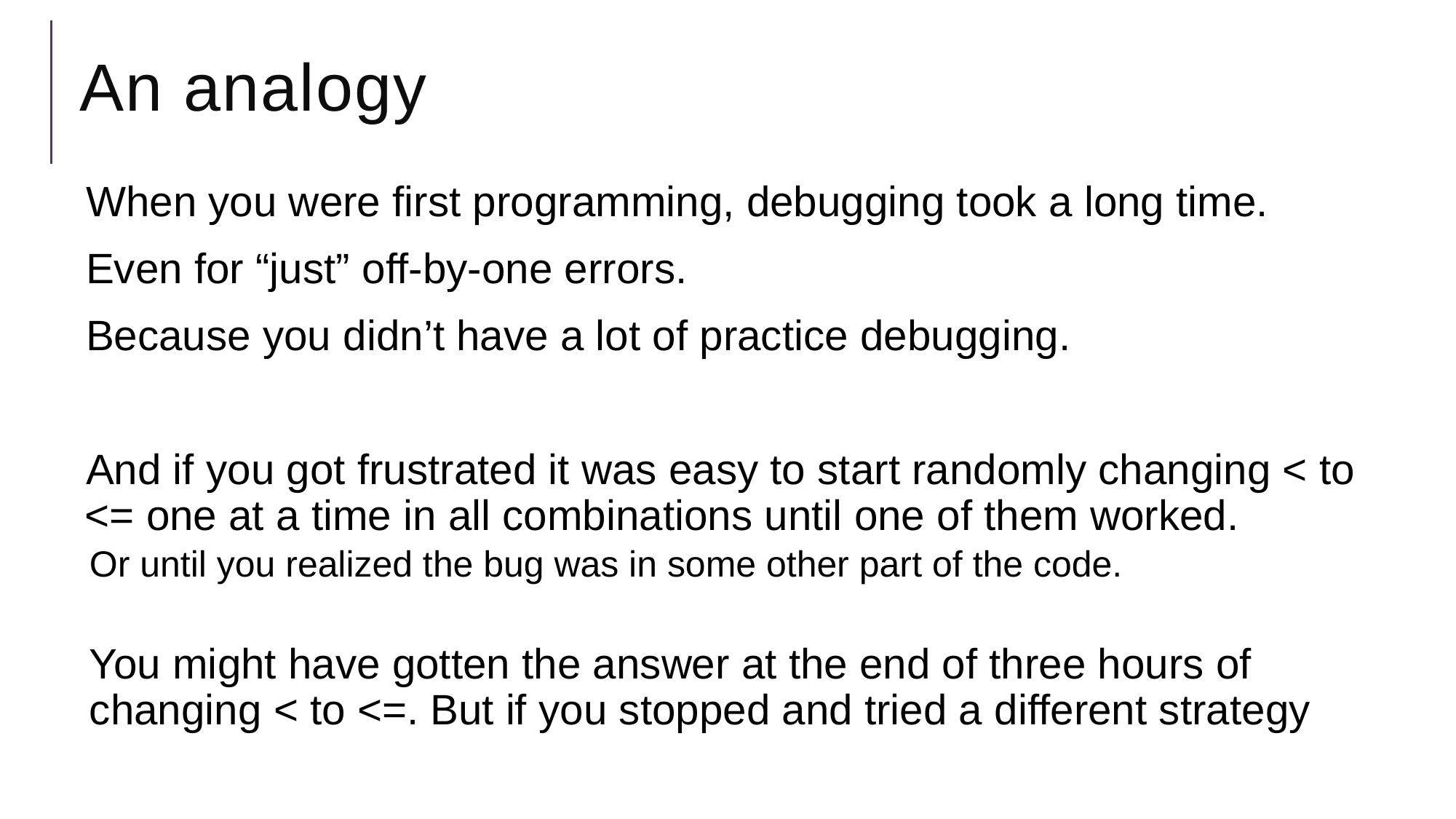

# An analogy
When you were first programming, debugging took a long time.
Even for “just” off-by-one errors.
Because you didn’t have a lot of practice debugging.

And if you got frustrated it was easy to start randomly changing < to <= one at a time in all combinations until one of them worked.
Or until you realized the bug was in some other part of the code.

You might have gotten the answer at the end of three hours of changing < to <=. But if you stopped and tried a different strategy